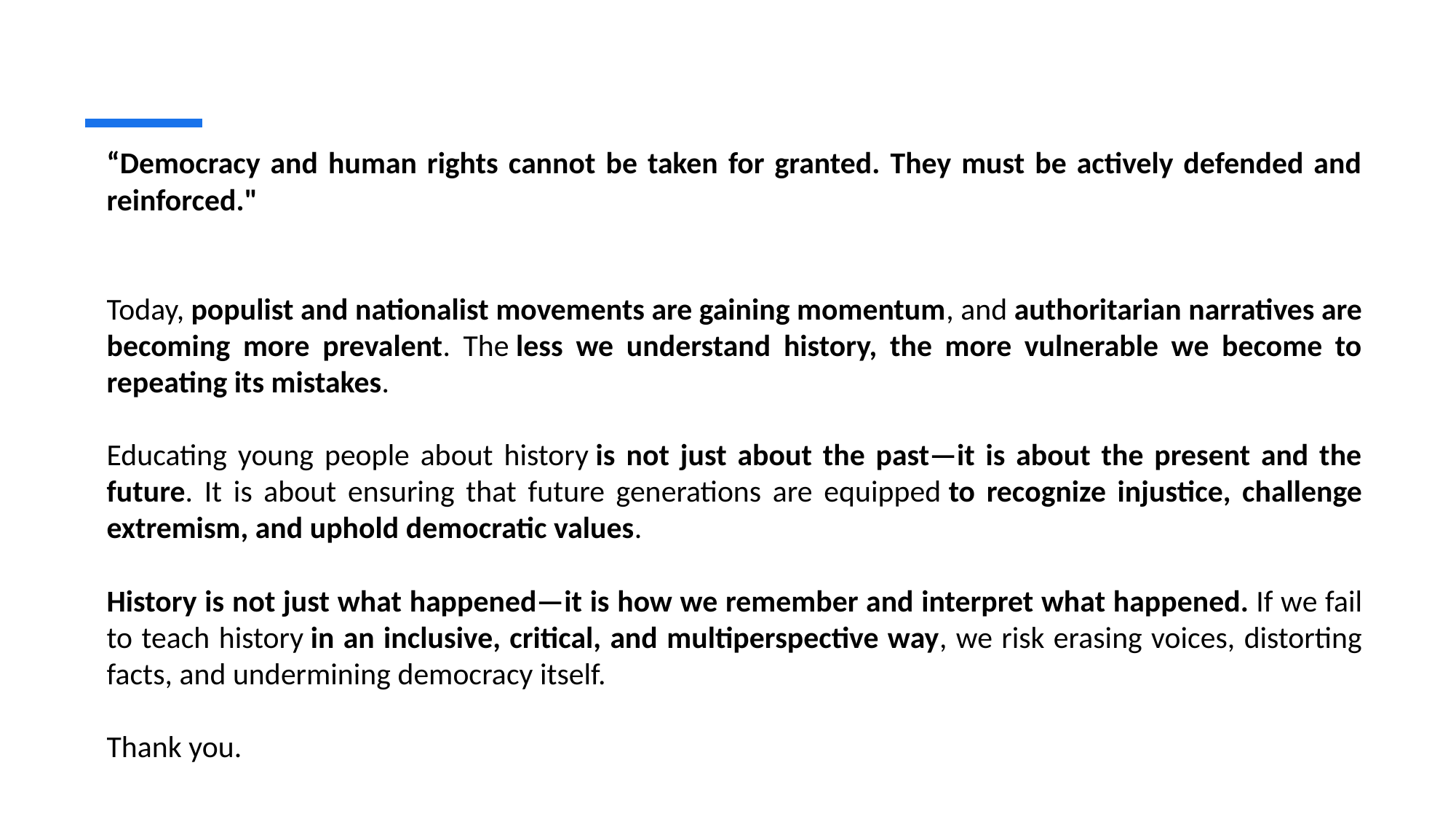

“Democracy and human rights cannot be taken for granted. They must be actively defended and reinforced."

Today, populist and nationalist movements are gaining momentum, and authoritarian narratives are becoming more prevalent. The less we understand history, the more vulnerable we become to repeating its mistakes.

Educating young people about history is not just about the past—it is about the present and the future. It is about ensuring that future generations are equipped to recognize injustice, challenge extremism, and uphold democratic values.

History is not just what happened—it is how we remember and interpret what happened. If we fail to teach history in an inclusive, critical, and multiperspective way, we risk erasing voices, distorting facts, and undermining democracy itself.

Thank you.